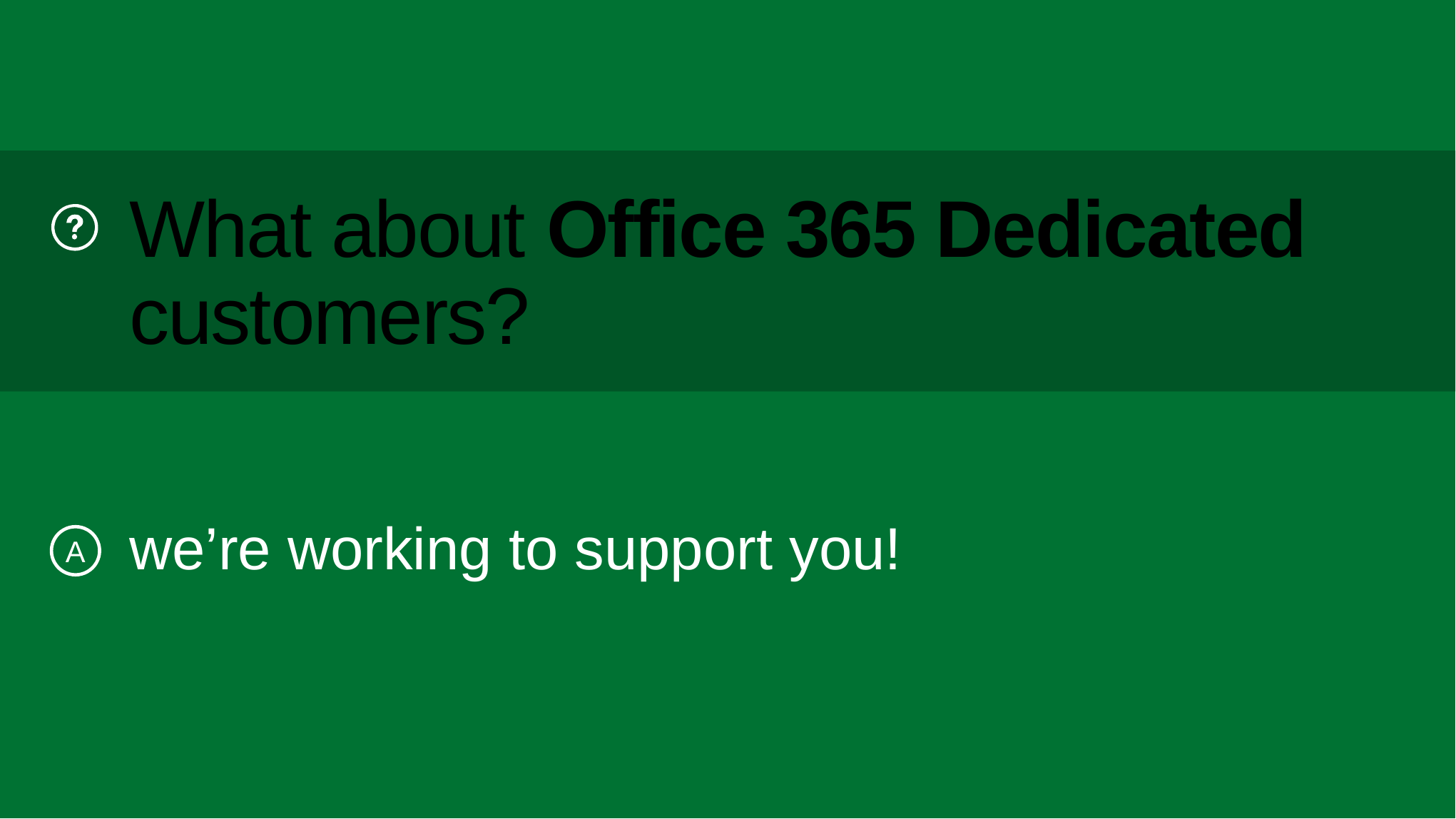

# What about Office 365 Dedicated customers?

we’re working to support you!
A